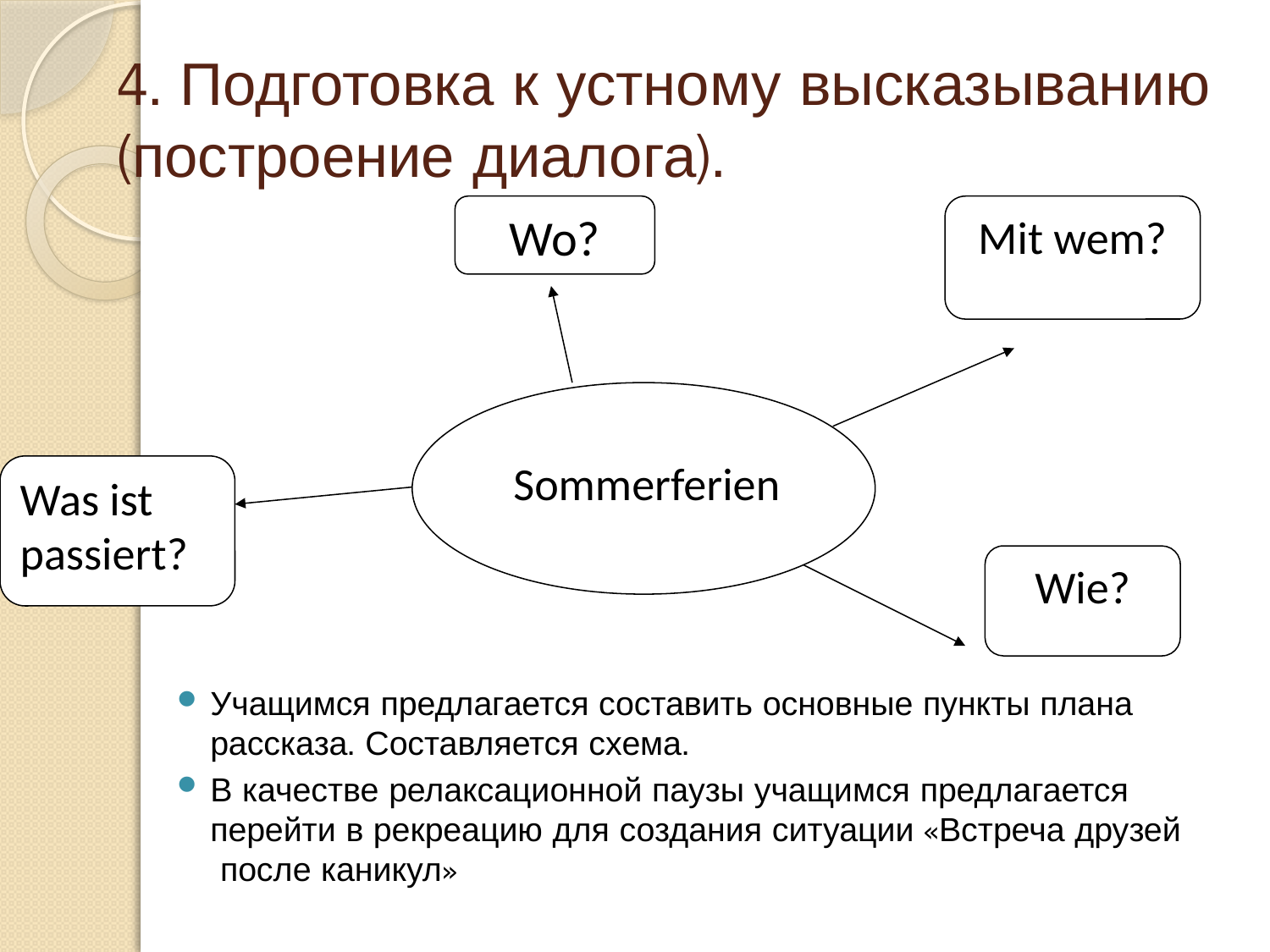

# 4. Подготовка к устному высказыванию (построение диалога).
Wo?
Mit wem?

  Sommerferien
Was ist passiert?
Wie?
Учащимся предлагается составить основные пункты плана рассказа. Составляется схема.
В качестве релаксационной паузы учащимся предлагается перейти в рекреацию для создания ситуации «Встреча друзей  после каникул»